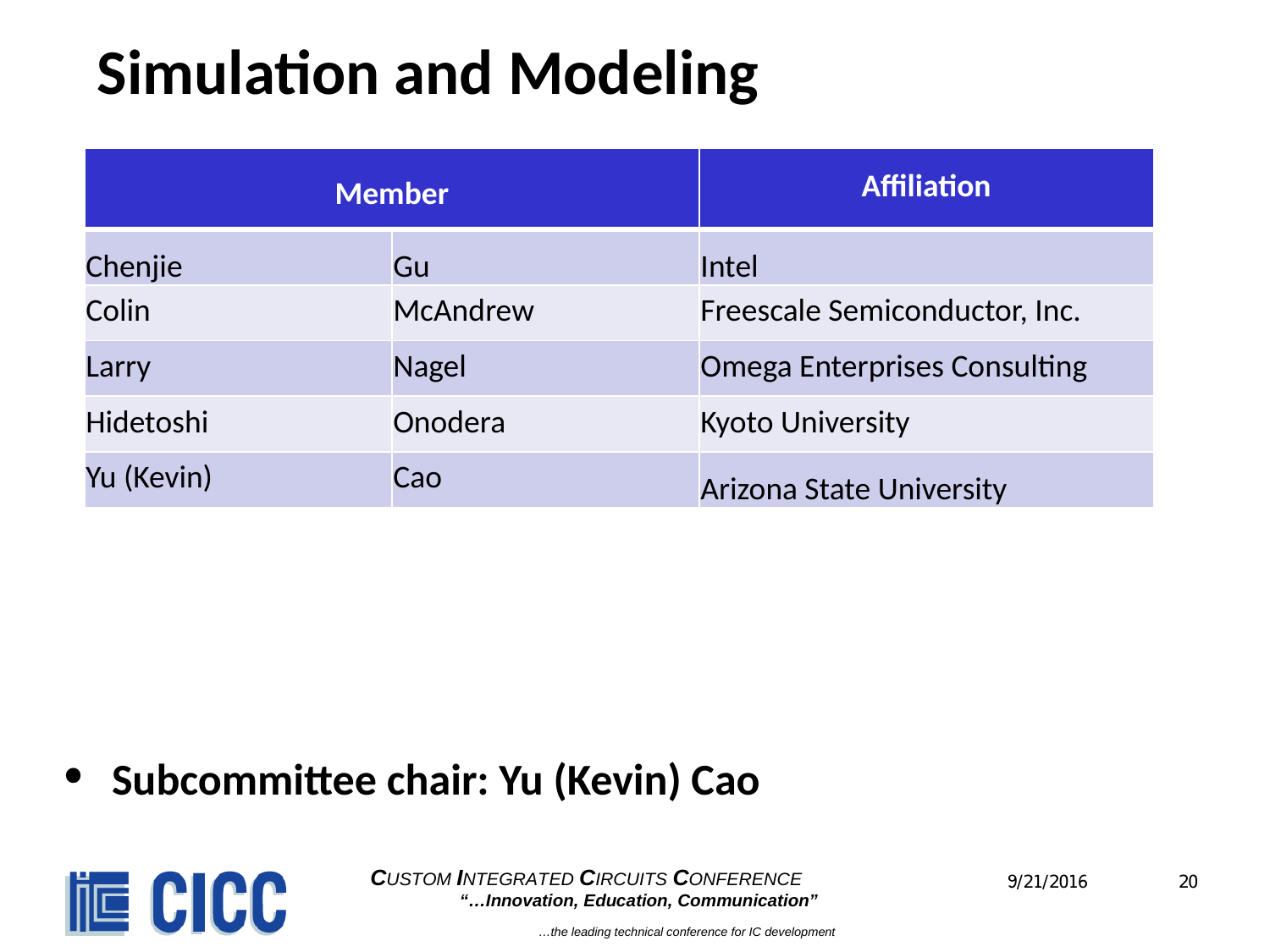

# Simulation and Modeling
| Member |  | Affiliation |
| --- | --- | --- |
| Chenjie | Gu | Intel |
| Colin | McAndrew | Freescale Semiconductor, Inc. |
| Larry | Nagel | Omega Enterprises Consulting |
| Hidetoshi | Onodera | Kyoto University |
| Yu (Kevin) | Cao | Arizona State University |
Subcommittee chair: Yu (Kevin) Cao